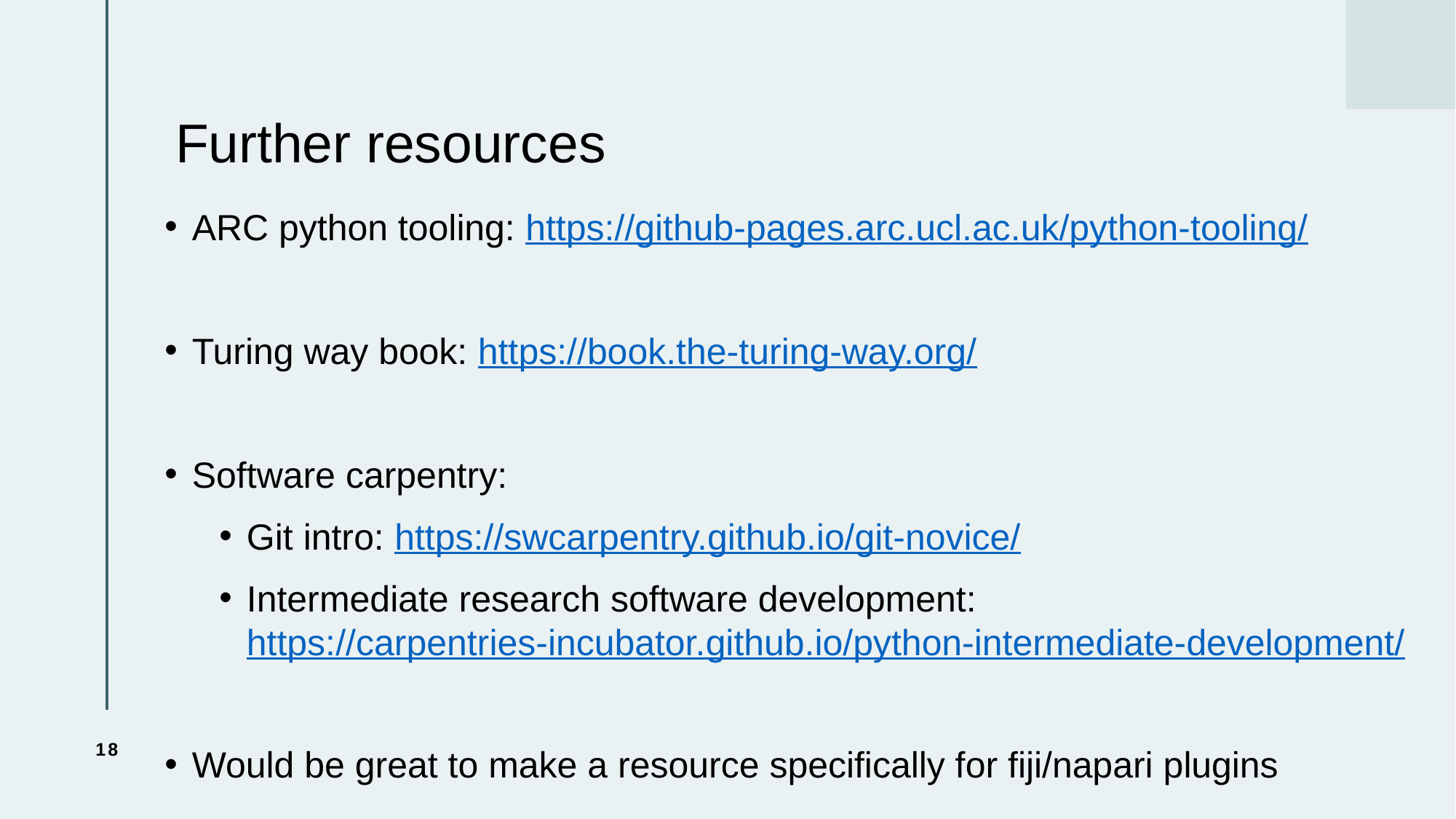

# Further resources
ARC python tooling: https://github-pages.arc.ucl.ac.uk/python-tooling/

Turing way book: https://book.the-turing-way.org/

Software carpentry:
Git intro: https://swcarpentry.github.io/git-novice/
Intermediate research software development: https://carpentries-incubator.github.io/python-intermediate-development/

Would be great to make a resource specifically for fiji/napari plugins

18